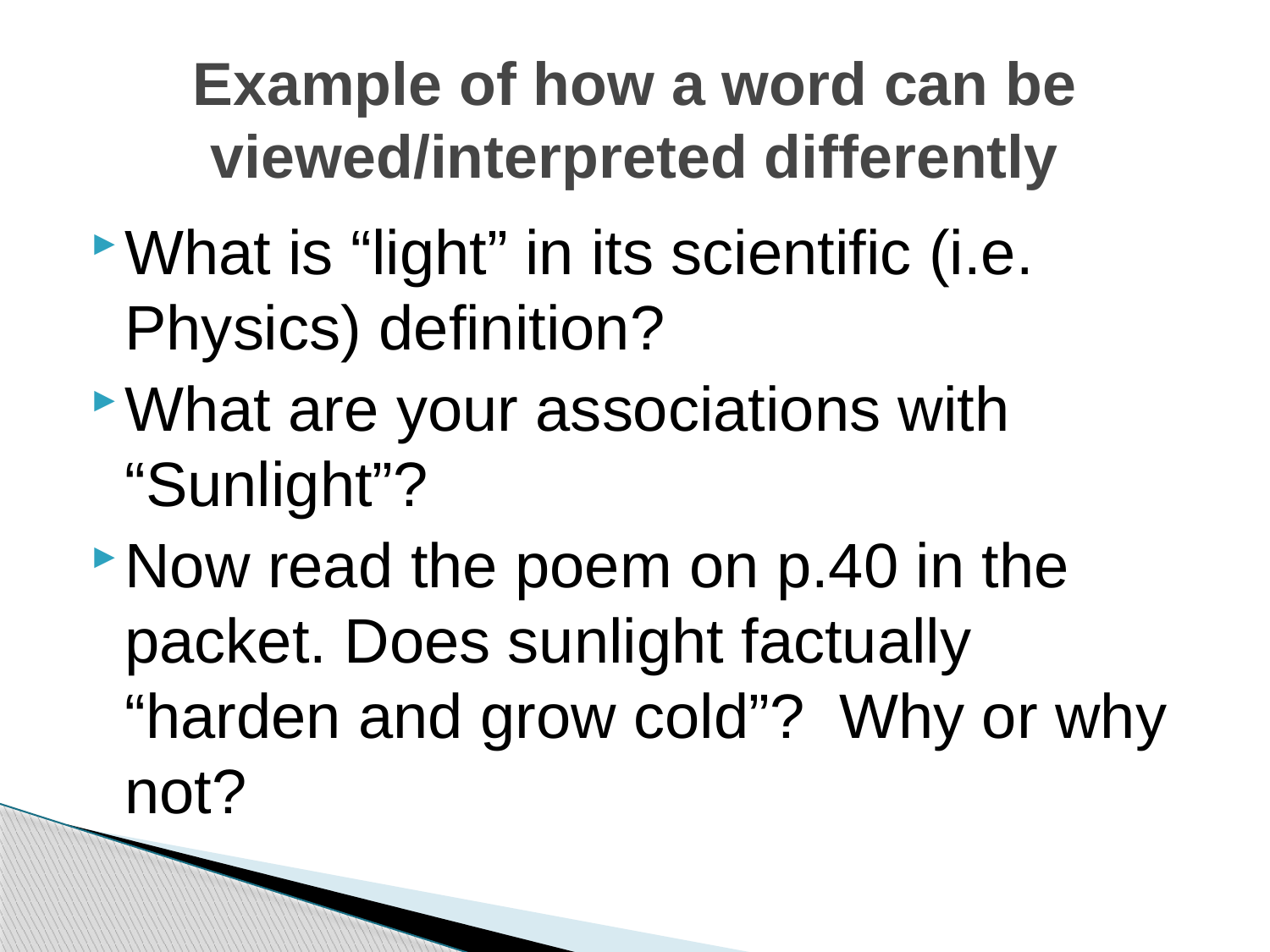

# Example of how a word can be viewed/interpreted differently
What is “light” in its scientific (i.e. Physics) definition?
What are your associations with “Sunlight”?
Now read the poem on p.40 in the packet. Does sunlight factually “harden and grow cold”?  Why or why not?